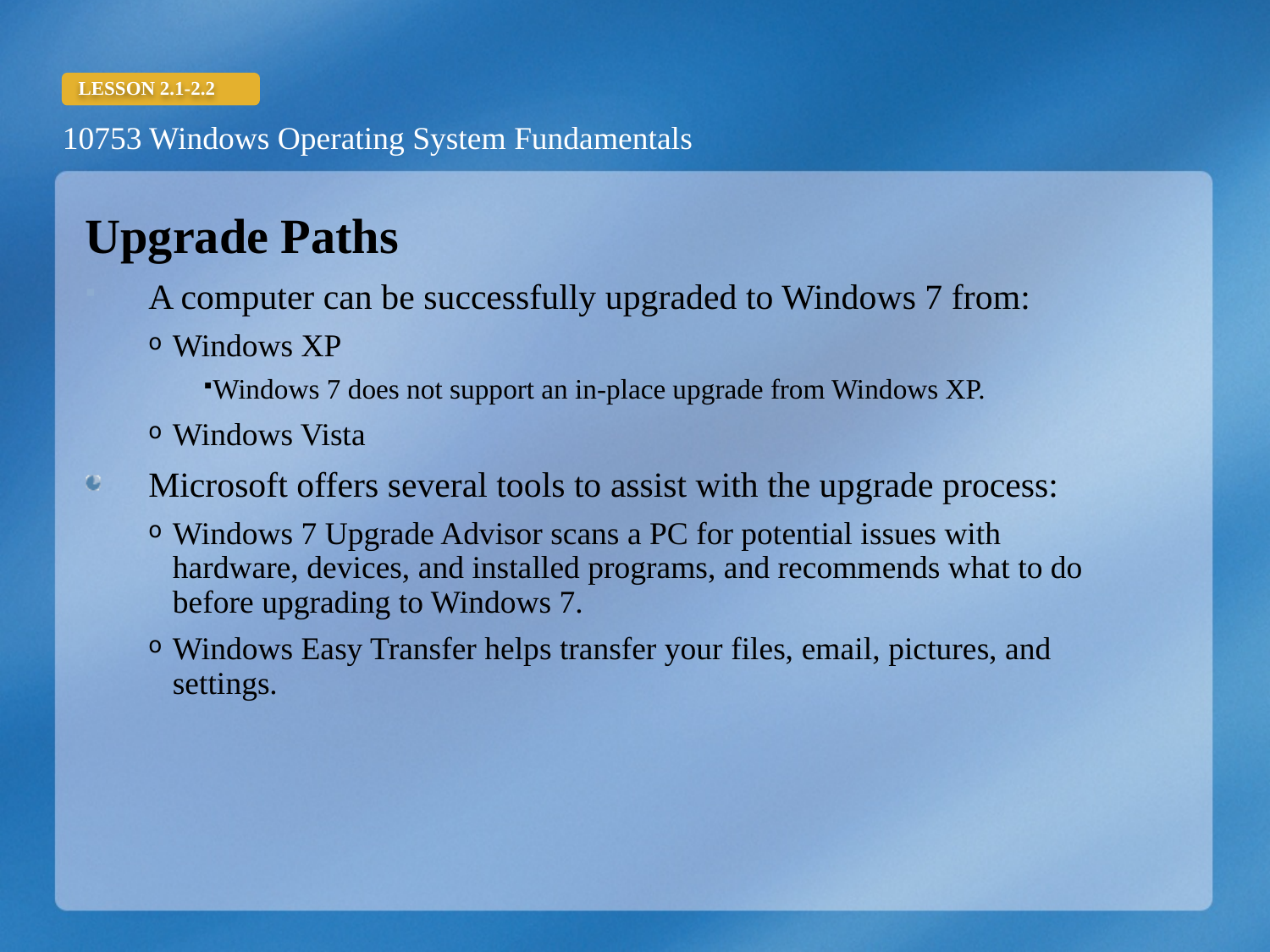

Upgrade Paths
A computer can be successfully upgraded to Windows 7 from:
Windows XP
Windows 7 does not support an in-place upgrade from Windows XP.
Windows Vista
Microsoft offers several tools to assist with the upgrade process:
Windows 7 Upgrade Advisor scans a PC for potential issues with hardware, devices, and installed programs, and recommends what to do before upgrading to Windows 7.
Windows Easy Transfer helps transfer your files, email, pictures, and settings.